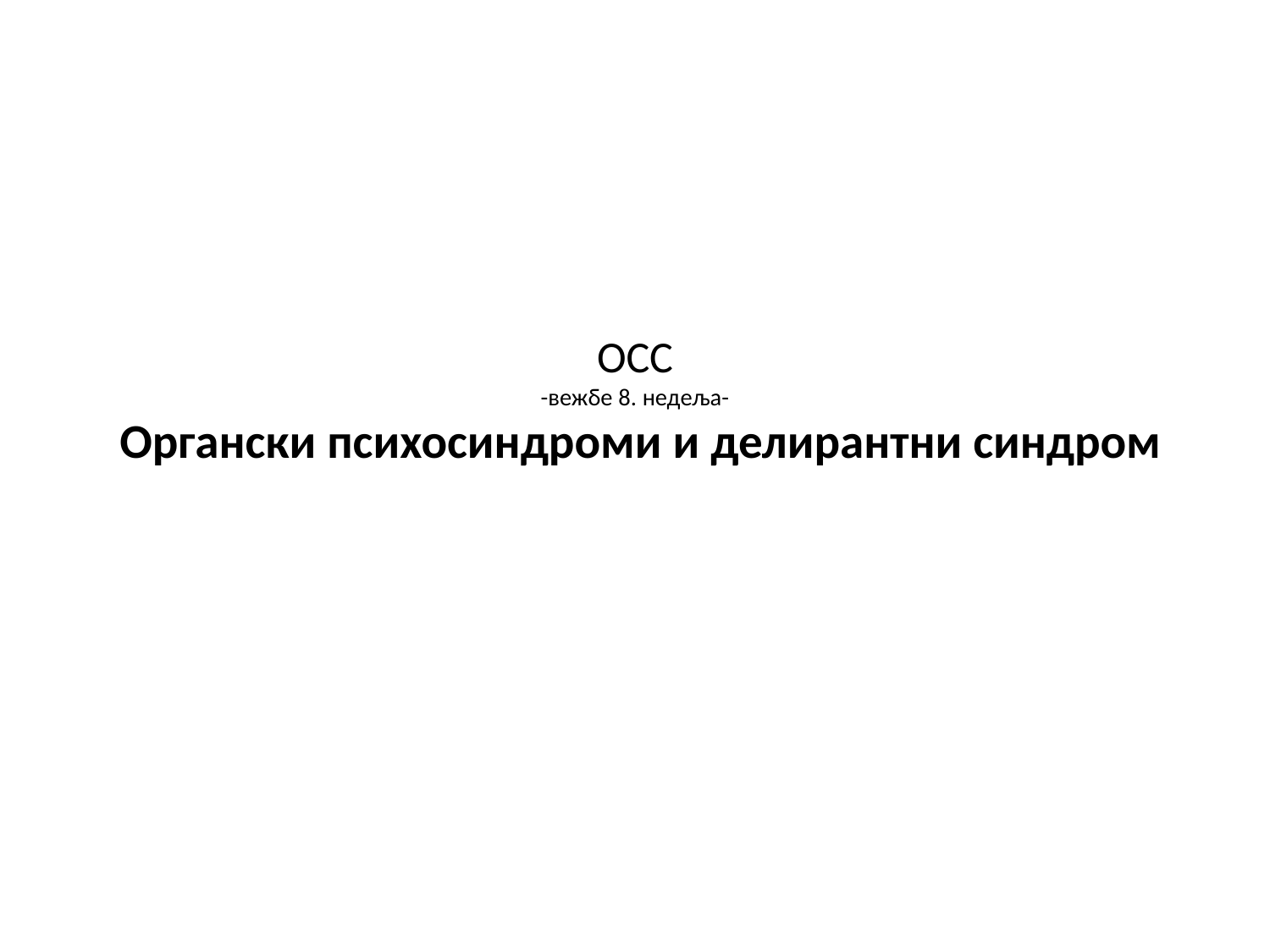

# ОСС -вежбе 8. недеља- Органски психосиндроми и делирантни синдром